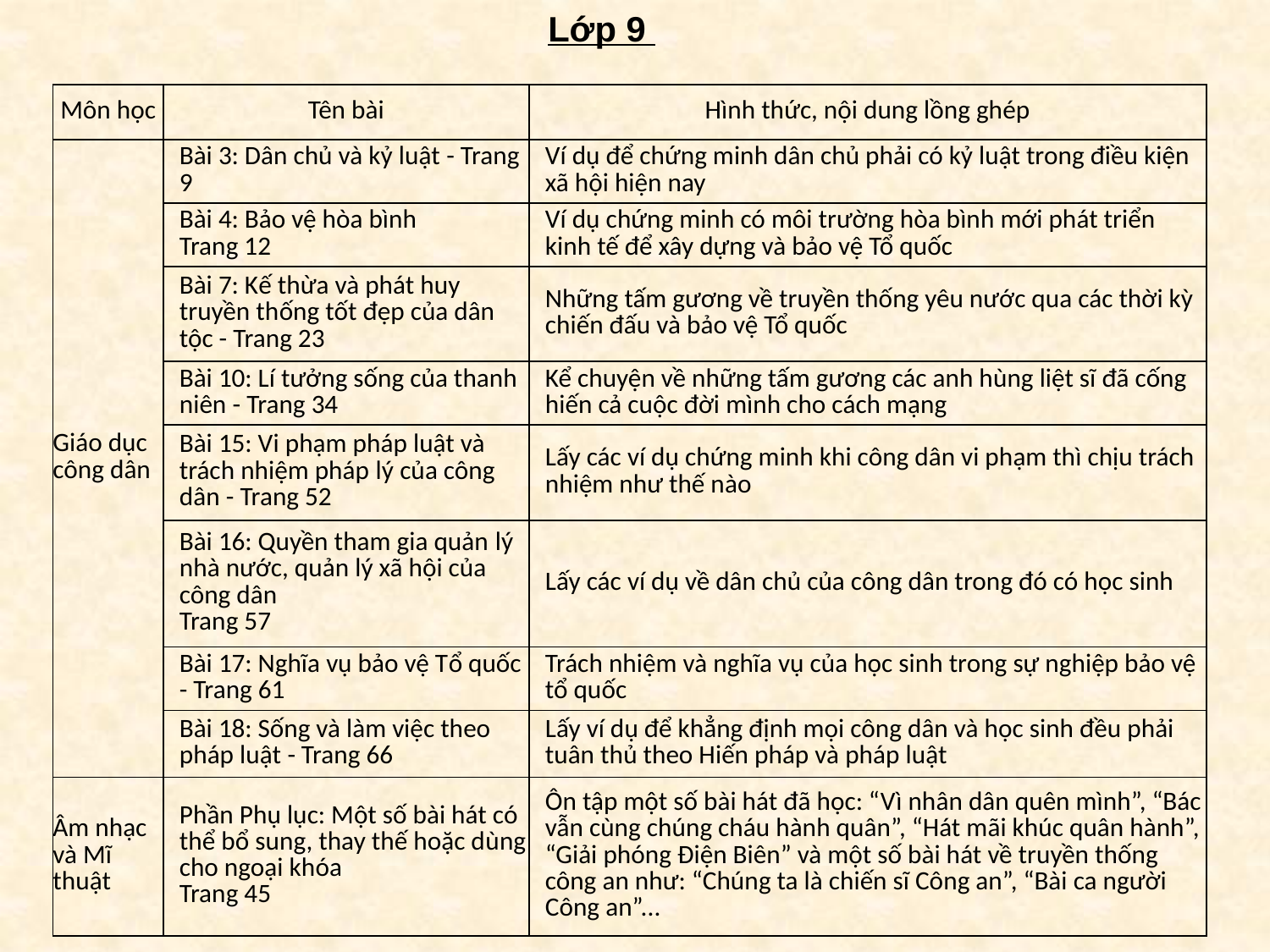

Lớp 9
| Môn học | Tên bài | Hình thức, nội dung lồng ghép |
| --- | --- | --- |
| Giáo dục công dân | Bài 3: Dân chủ và kỷ luật - Trang 9 | Ví dụ để chứng minh dân chủ phải có kỷ luật trong điều kiện xã hội hiện nay |
|  | Bài 4: Bảo vệ hòa bình Trang 12 | Ví dụ chứng minh có môi trường hòa bình mới phát triển kinh tế để xây dựng và bảo vệ Tổ quốc |
|  | Bài 7: Kế thừa và phát huy truyền thống tốt đẹp của dân tộc - Trang 23 | Những tấm gương về truyền thống yêu nước qua các thời kỳ chiến đấu và bảo vệ Tổ quốc |
|  | Bài 10: Lí tưởng sống của thanh niên - Trang 34 | Kể chuyện về những tấm gương các anh hùng liệt sĩ đã cống hiến cả cuộc đời mình cho cách mạng |
|  | Bài 15: Vi phạm pháp luật và trách nhiệm pháp lý của công dân - Trang 52 | Lấy các ví dụ chứng minh khi công dân vi phạm thì chịu trách nhiệm như thế nào |
|  | Bài 16: Quyền tham gia quản lý nhà nước, quản lý xã hội của công dân Trang 57 | Lấy các ví dụ về dân chủ của công dân trong đó có học sinh |
|  | Bài 17: Nghĩa vụ bảo vệ Tổ quốc - Trang 61 | Trách nhiệm và nghĩa vụ của học sinh trong sự nghiệp bảo vệ tổ quốc |
|  | Bài 18: Sống và làm việc theo pháp luật - Trang 66 | Lấy ví dụ để khẳng định mọi công dân và học sinh đều phải tuân thủ theo Hiến pháp và pháp luật |
| Âm nhạc và Mĩ thuật | Phần Phụ lục: Một số bài hát có thể bổ sung, thay thế hoặc dùng cho ngoại khóa Trang 45 | Ôn tập một số bài hát đã học: “Vì nhân dân quên mình”, “Bác vẫn cùng chúng cháu hành quân”, “Hát mãi khúc quân hành”, “Giải phóng Điện Biên” và một số bài hát về truyền thống công an như: “Chúng ta là chiến sĩ Công an”, “Bài ca người Công an”... |